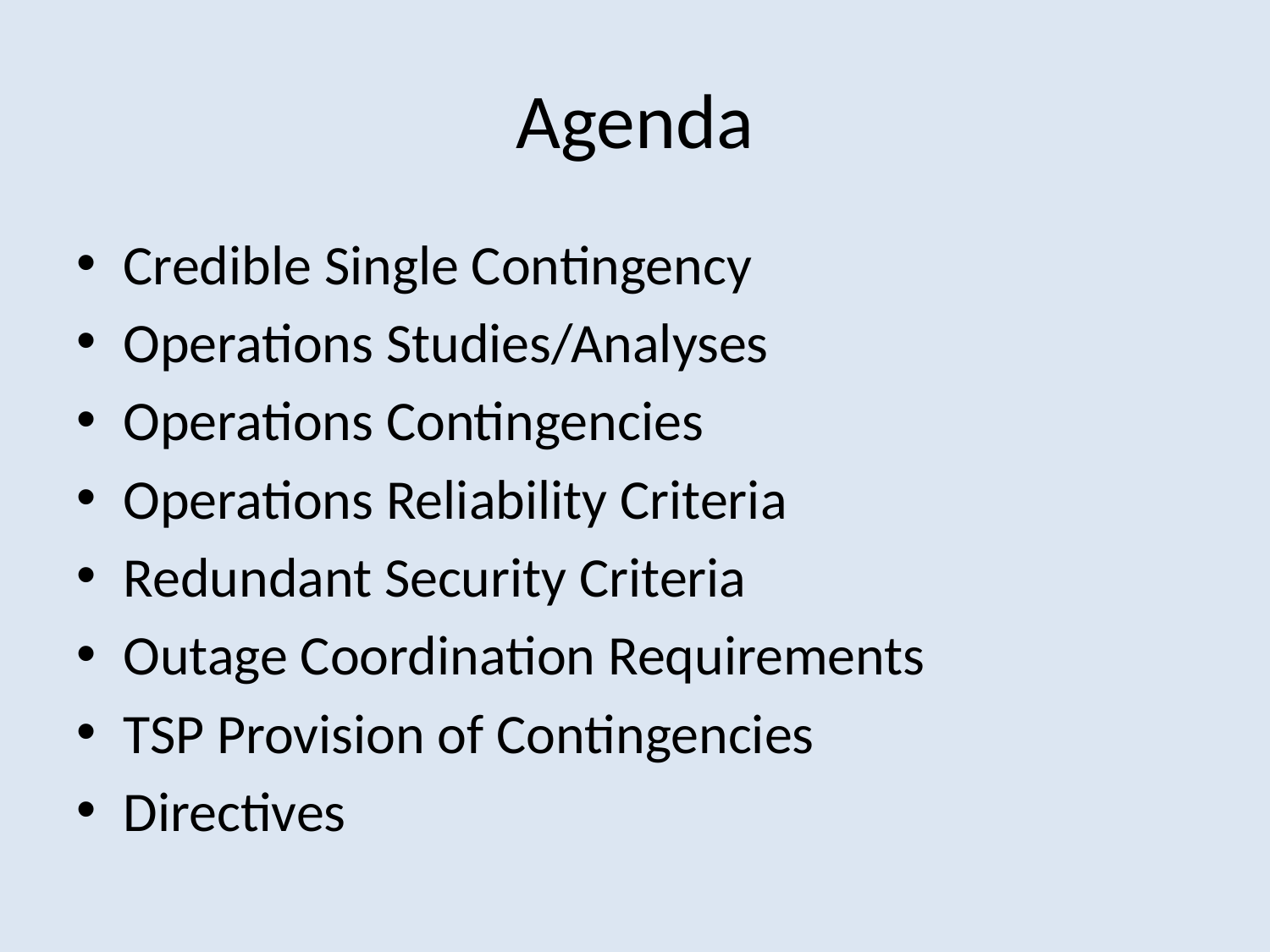

# Agenda
Credible Single Contingency
Operations Studies/Analyses
Operations Contingencies
Operations Reliability Criteria
Redundant Security Criteria
Outage Coordination Requirements
TSP Provision of Contingencies
Directives